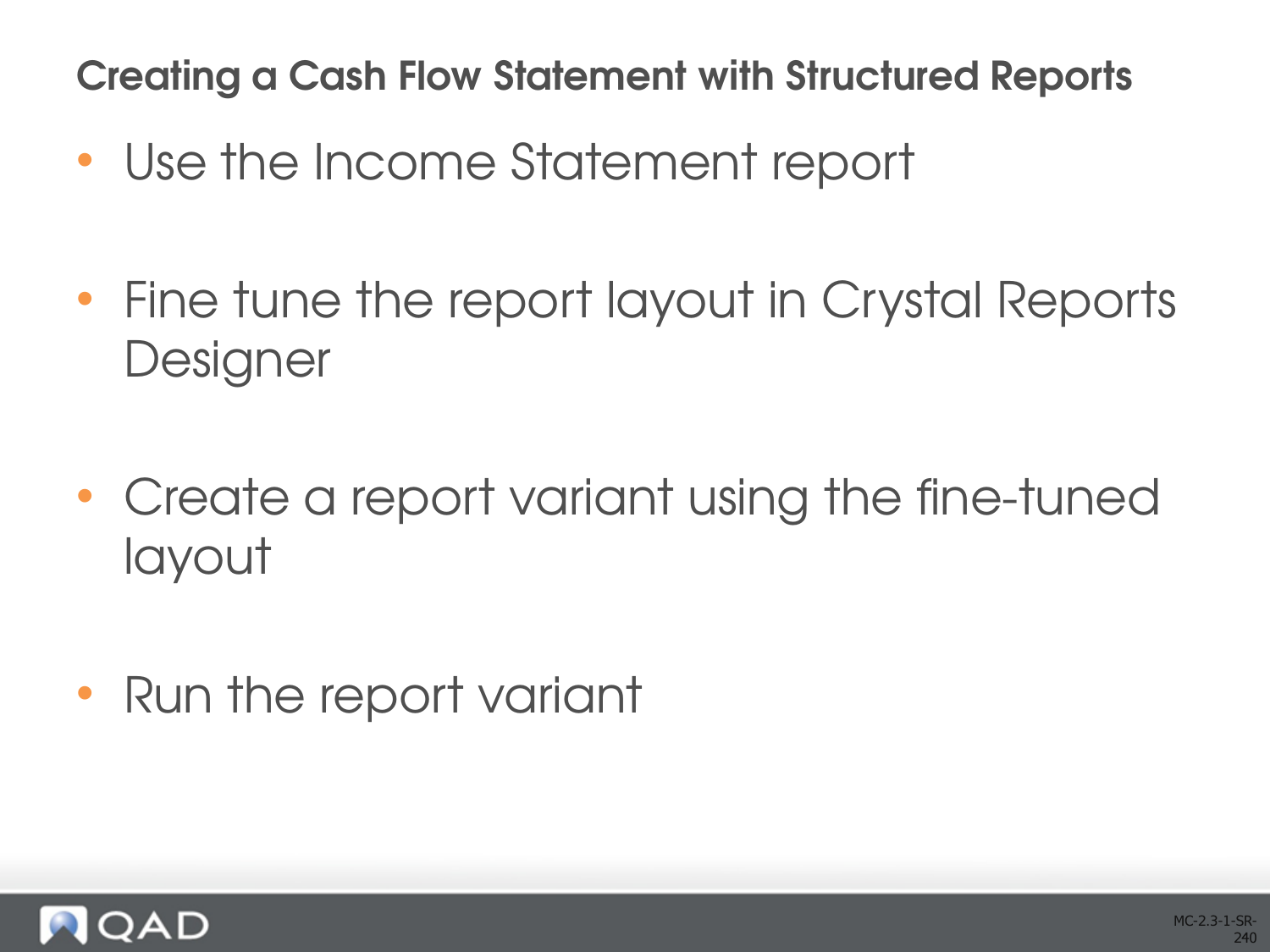

# Creating a Cash Flow Statement with Structured Reports
Use the Income Statement report

Fine tune the report layout in Crystal Reports Designer

Create a report variant using the fine-tuned layout

Run the report variant

MC-2.3-1-SR-240